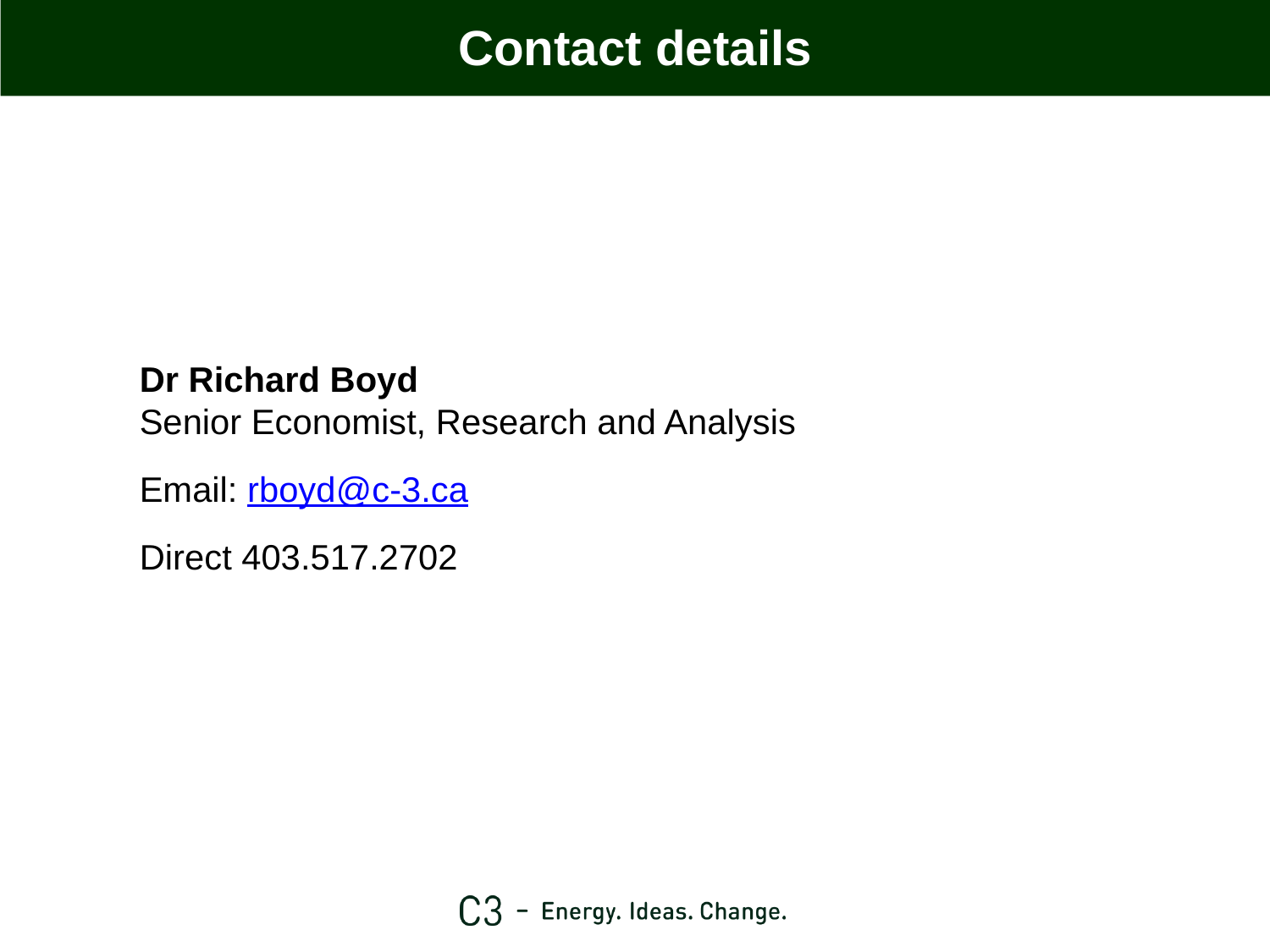

Contact details
Dr Richard Boyd
Senior Economist, Research and Analysis

Email: rboyd@c-3.ca

Direct 403.517.2702